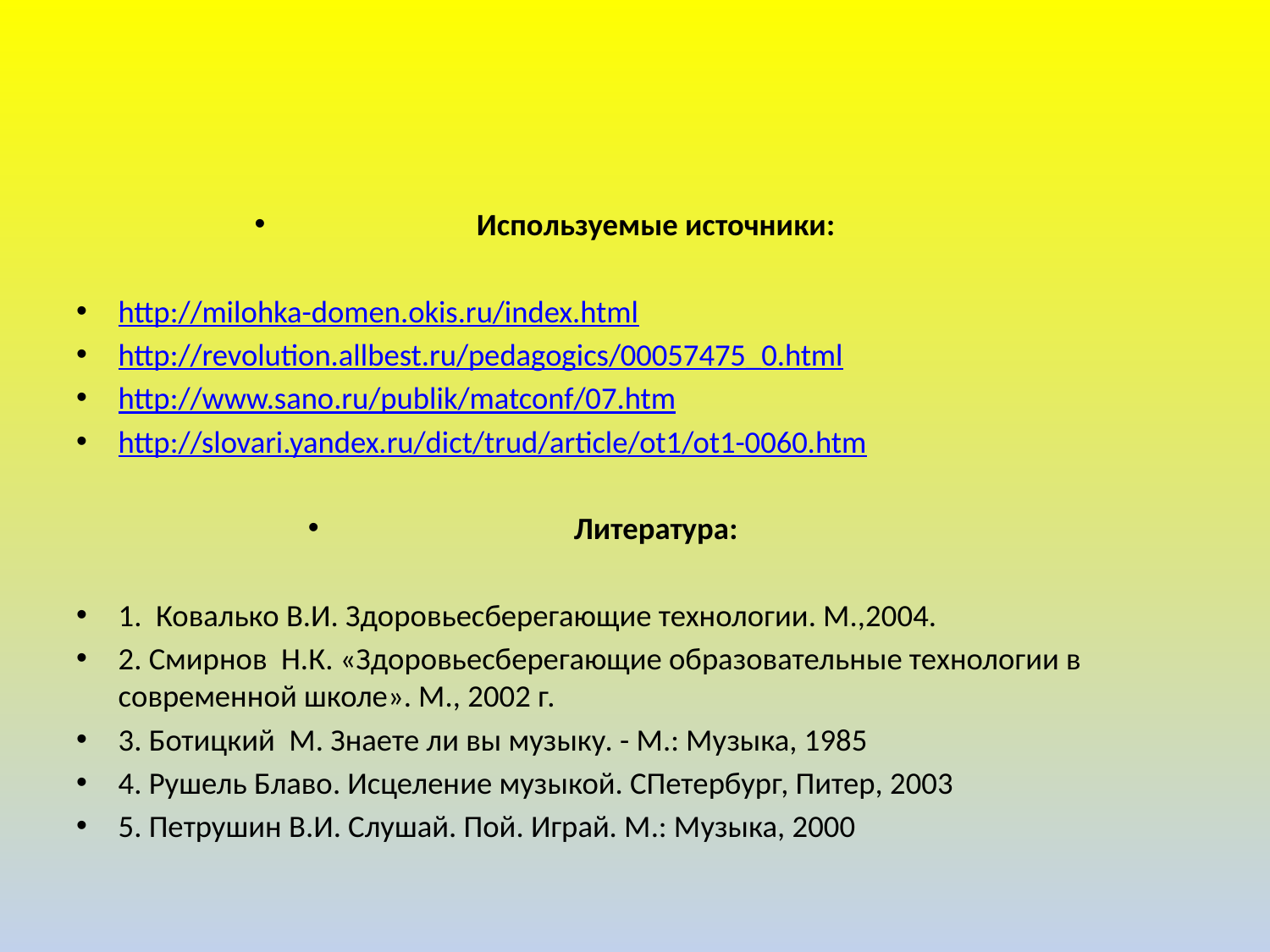

#
Используемые источники:

http://milohka-domen.okis.ru/index.html
http://revolution.allbest.ru/pedagogics/00057475_0.html
http://www.sano.ru/publik/matconf/07.htm
http://slovari.yandex.ru/dict/trud/article/ot1/ot1-0060.htm

Литература:

1.  Ковалько В.И. Здоровьесберегающие технологии. М.,2004.
2. Смирнов  Н.К. «Здоровьесберегающие образовательные технологии в   современной школе». М., 2002 г.
3. Ботицкий  М. Знаете ли вы музыку. - М.: Музыка, 1985
4. Рушель Блаво. Исцеление музыкой. СПетербург, Питер, 2003
5. Петрушин В.И. Слушай. Пой. Играй. М.: Музыка, 2000